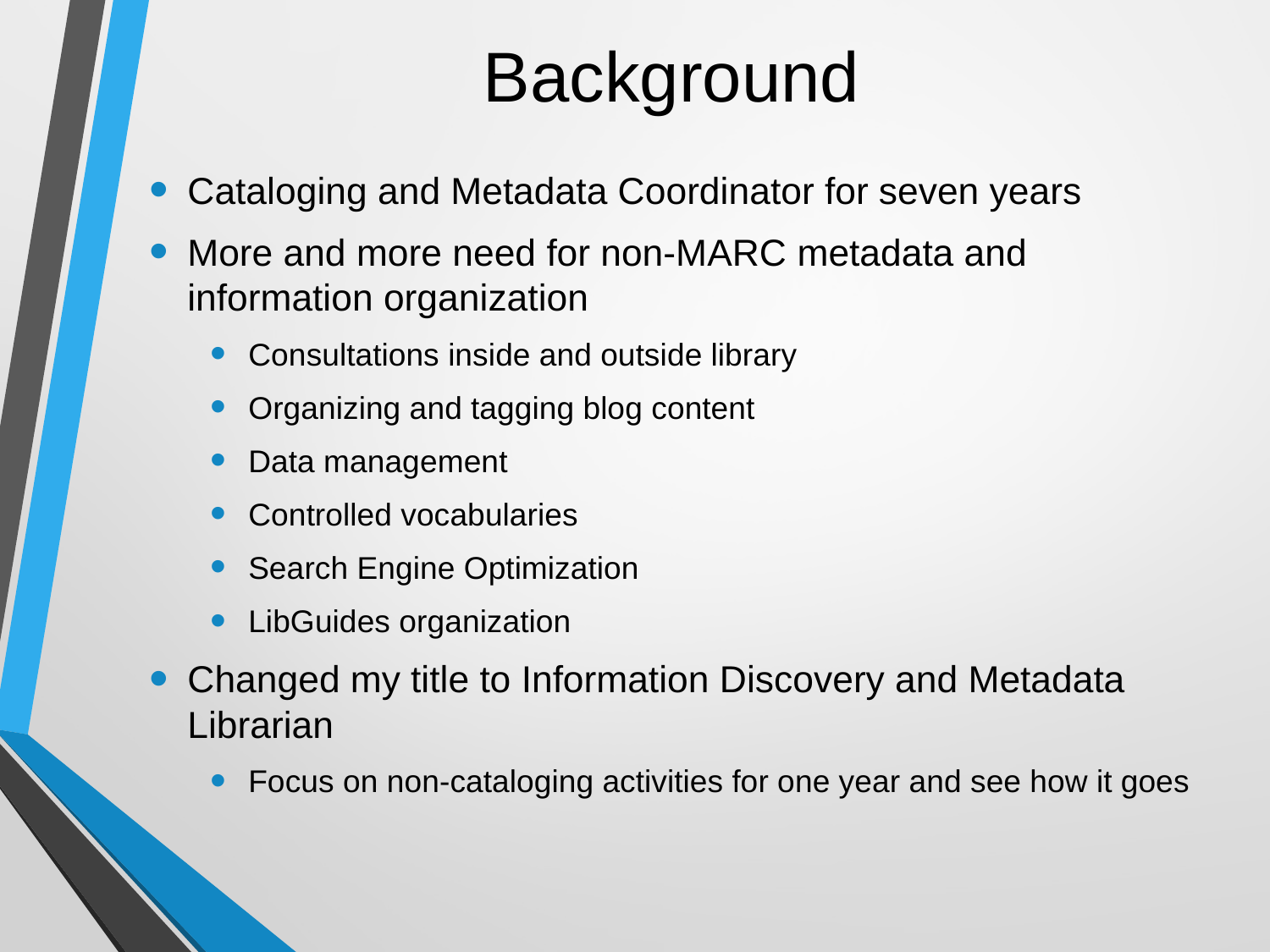

# Background
Cataloging and Metadata Coordinator for seven years
More and more need for non-MARC metadata and information organization
Consultations inside and outside library
Organizing and tagging blog content
Data management
Controlled vocabularies
Search Engine Optimization
LibGuides organization
Changed my title to Information Discovery and Metadata Librarian
Focus on non-cataloging activities for one year and see how it goes